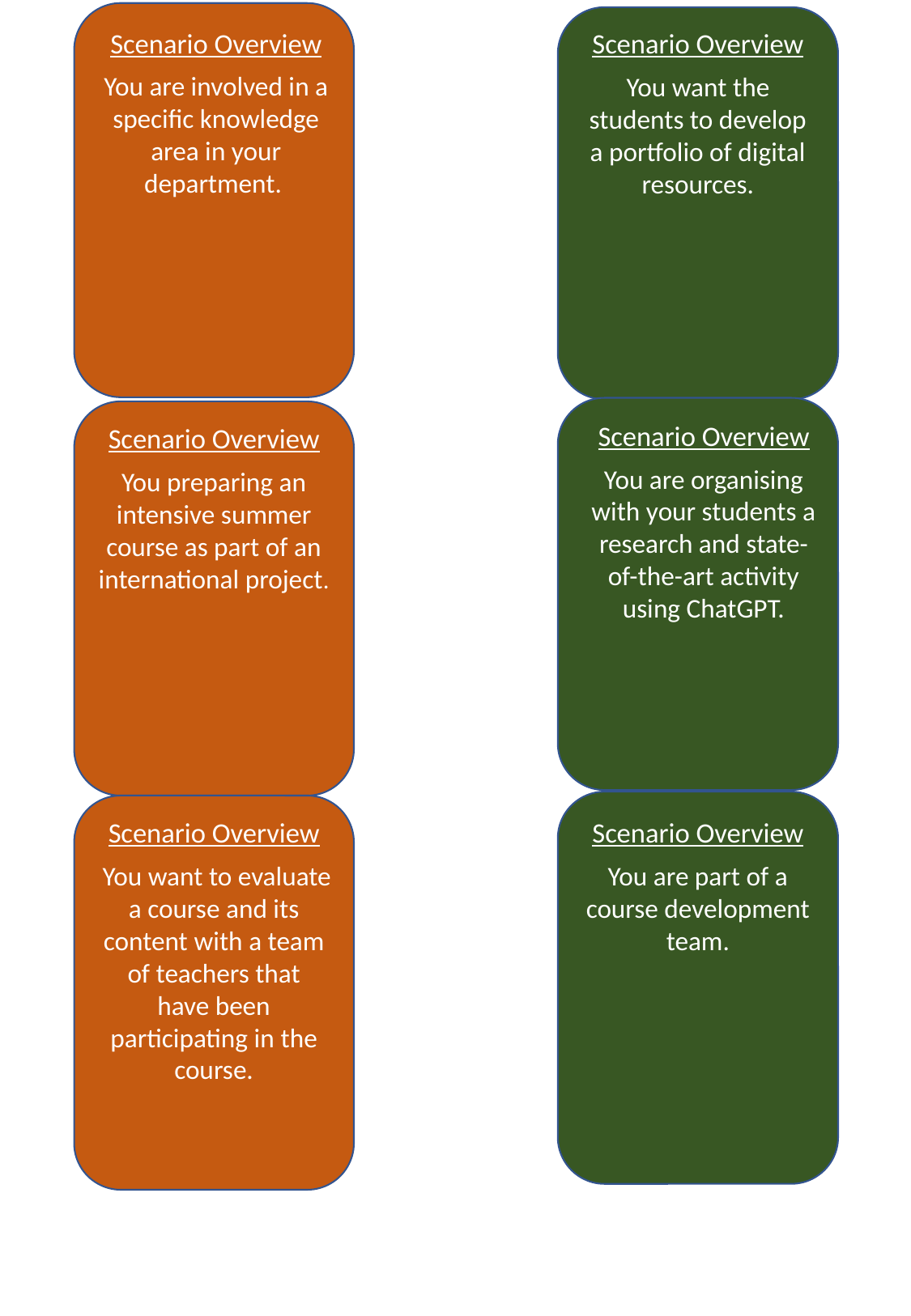

Scenario Overview

You are involved in a specific knowledge area in your department.

Scenario Overview

You want the students to develop a portfolio of digital resources.

Scenario Overview

You are organising with your students a research and state-of-the-art activity using ChatGPT.

Scenario Overview

You preparing an intensive summer course as part of an international project.

Scenario Overview

 You want to evaluate a course and its content with a team of teachers that have been participating in the course.
Scenario Overview

You are part of a course development team.